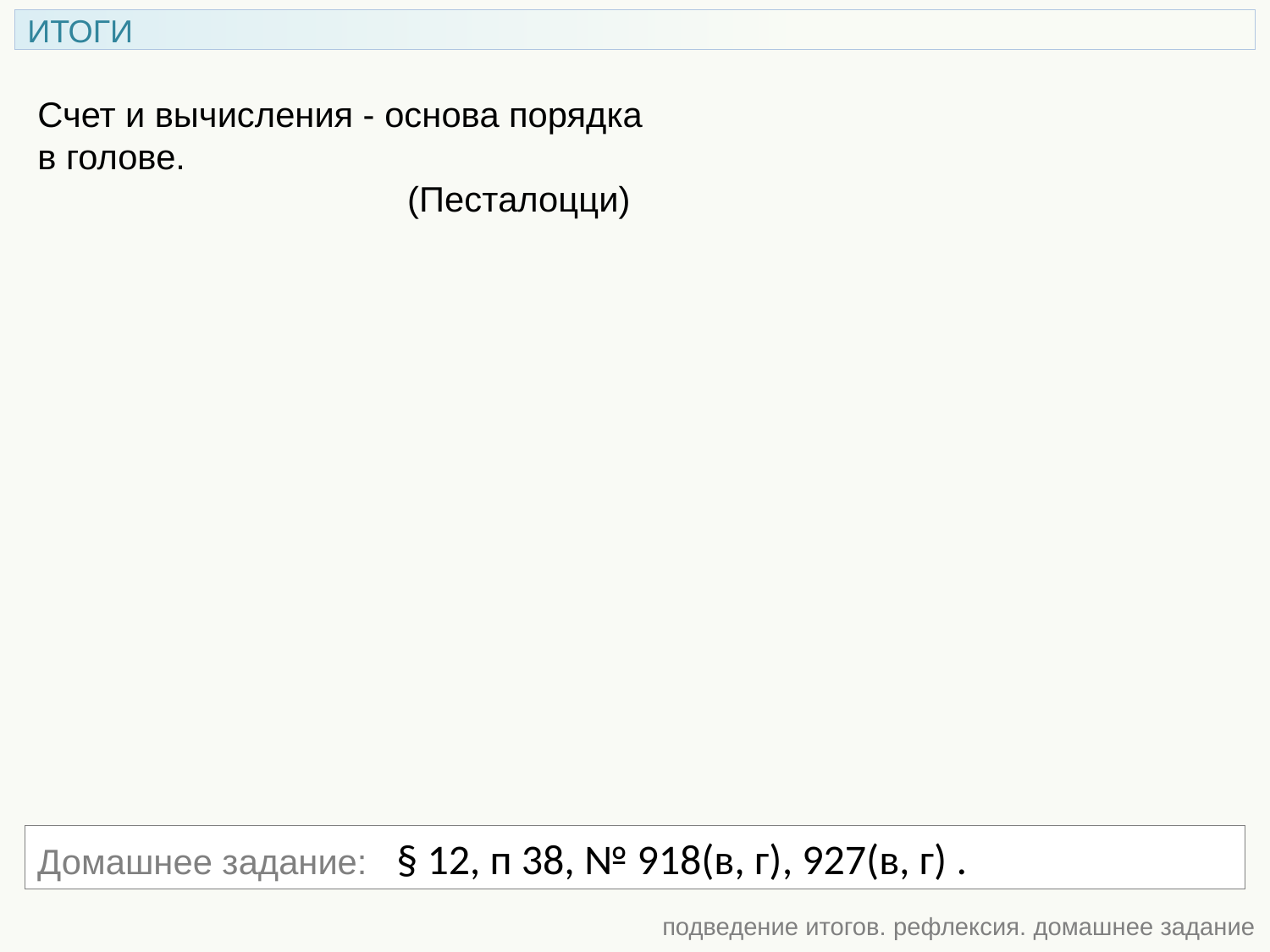

ИТОГИ
Счет и вычисления - основа порядка в голове.
                                      (Песталоцци)
Домашнее задание:   § 12, п 38, № 918(в, г), 927(в, г) .
подведение итогов. рефлексия. домашнее задание